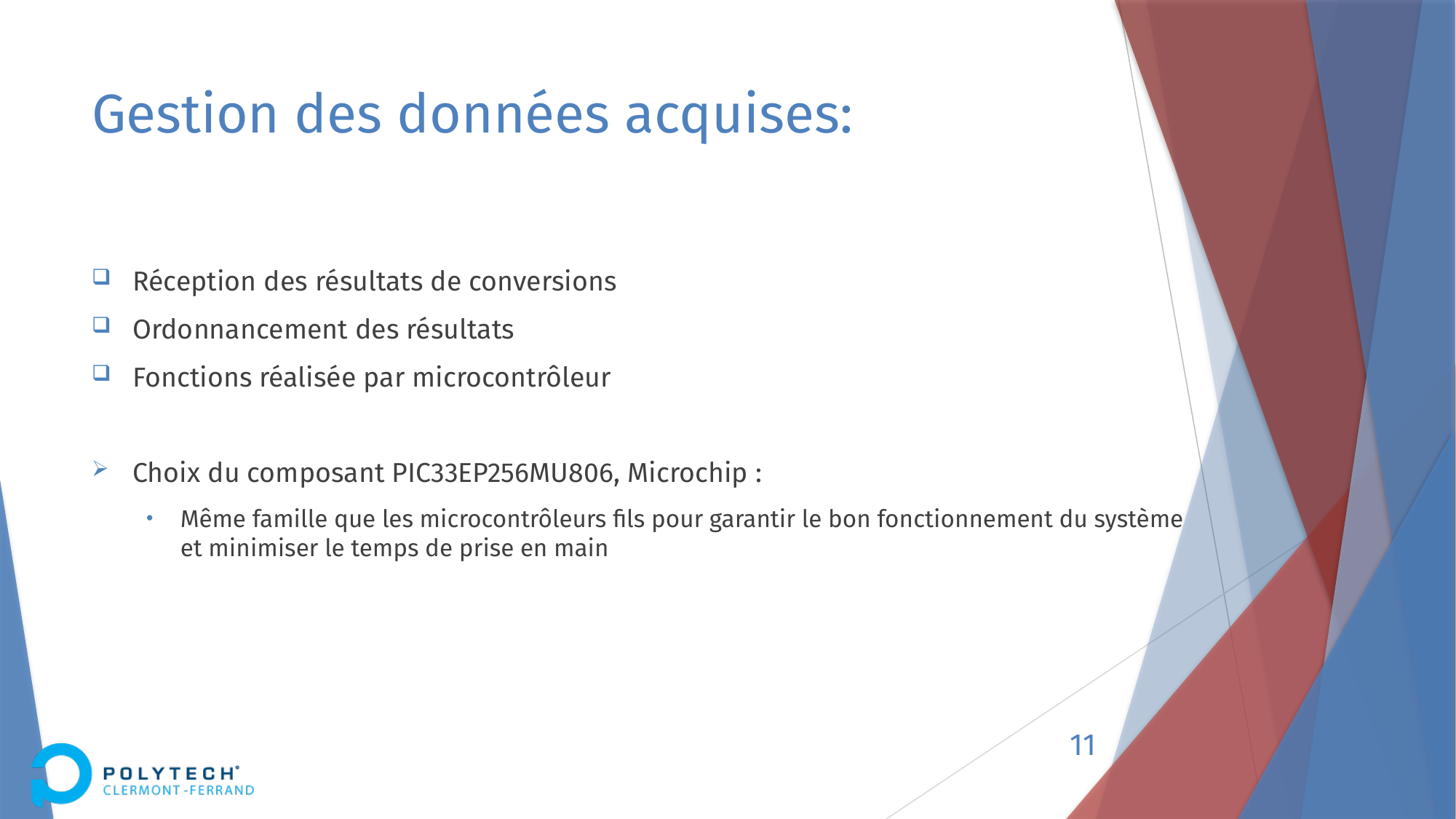

# Gestion des données acquises:
Réception des résultats de conversions
Ordonnancement des résultats
Fonctions réalisée par microcontrôleur

Choix du composant PIC33EP256MU806, Microchip :
Même famille que les microcontrôleurs fils pour garantir le bon fonctionnement du système et minimiser le temps de prise en main
11